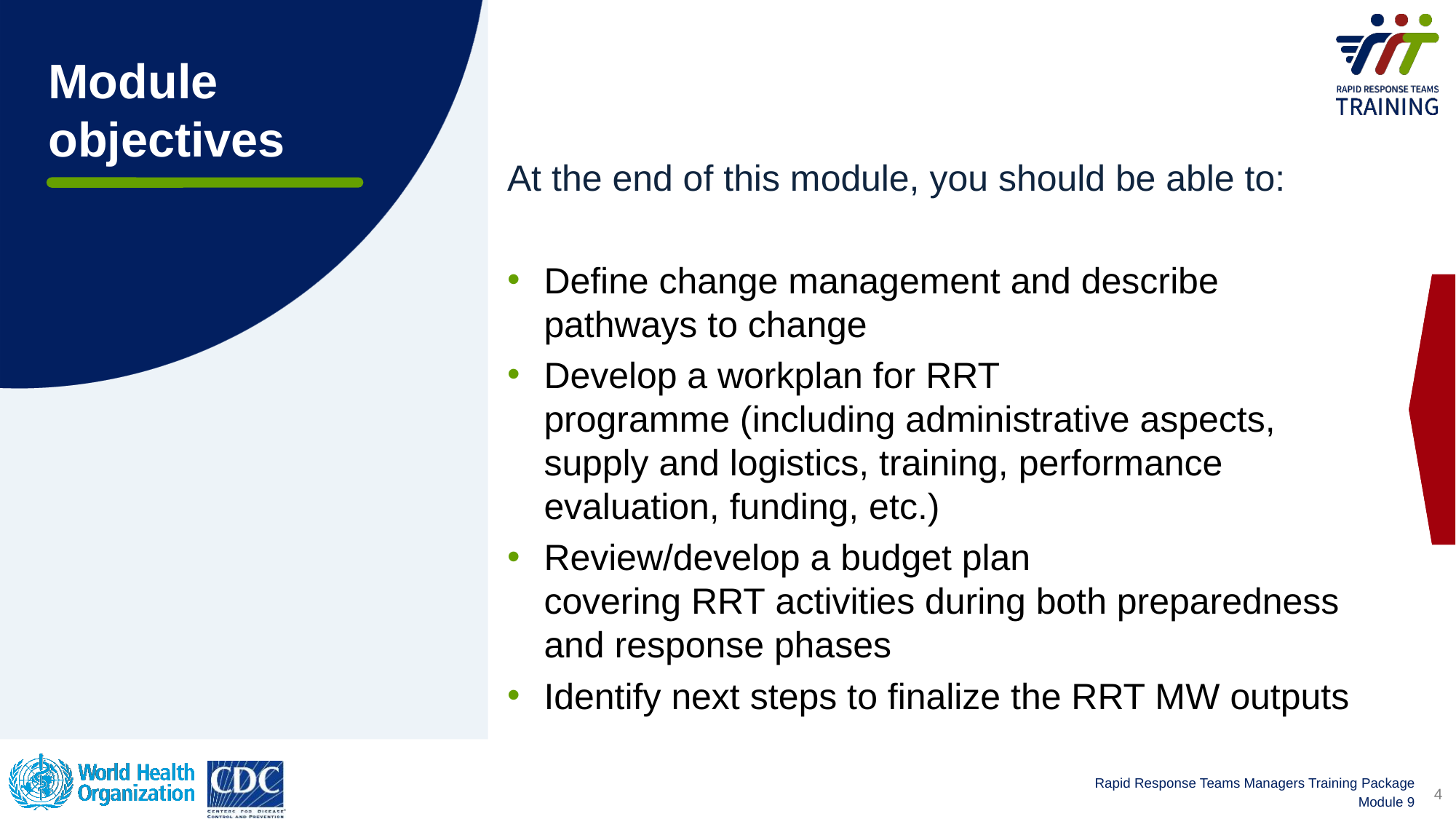

Module objectives
At the end of this module, you should be able to:

Define change management and describe pathways to change
Develop a workplan for RRT programme (including administrative aspects, supply and logistics, training, performance evaluation, funding, etc.)​
Review/develop a budget plan covering RRT activities during both preparedness and response phases
Identify next steps to finalize the RRT MW outputs

4